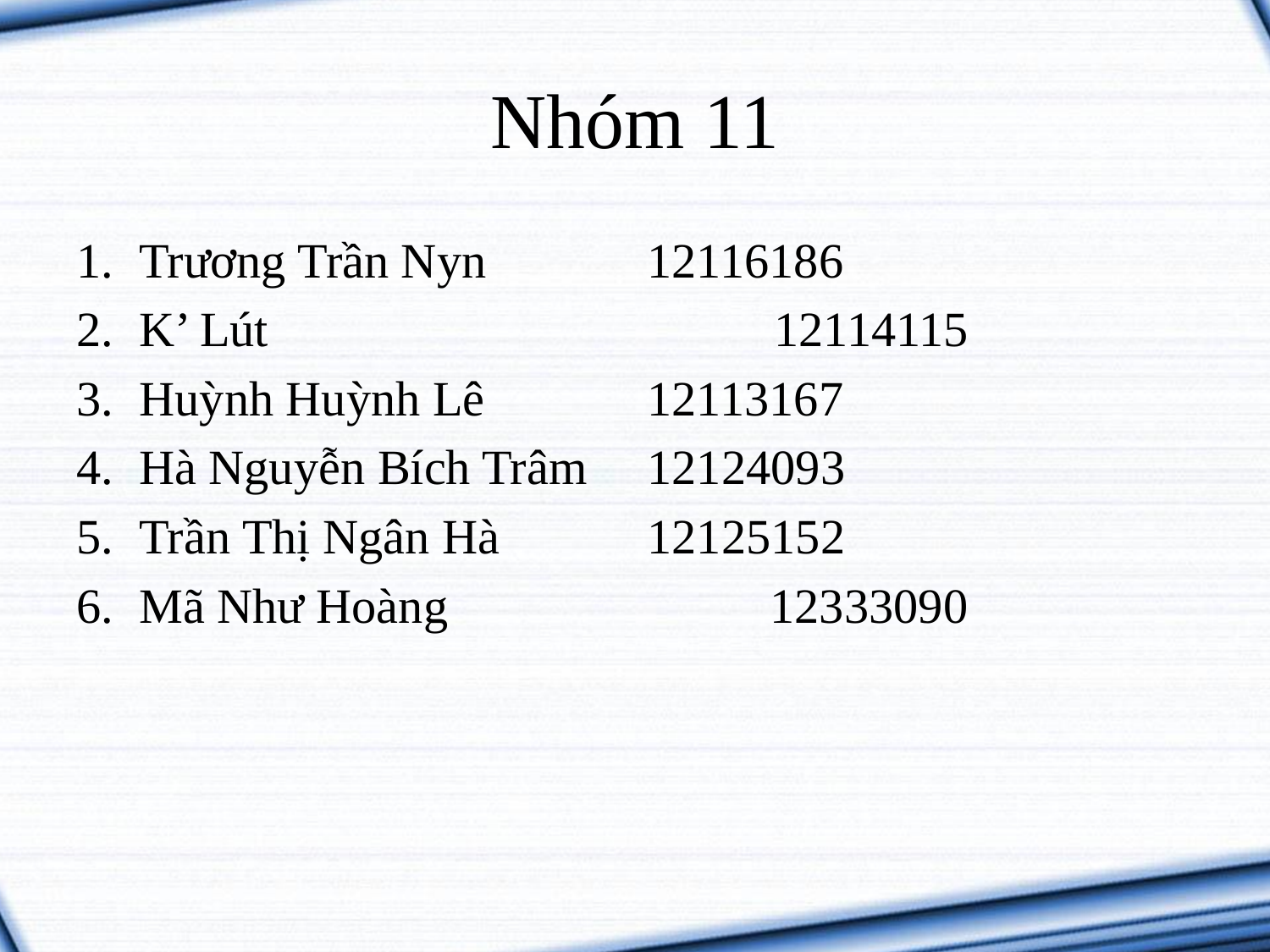

# Nhóm 11
Trương Trần Nyn		12116186
K’ Lút				12114115
Huỳnh Huỳnh Lê		12113167
Hà Nguyễn Bích Trâm	12124093
Trần Thị Ngân Hà		12125152
Mã Như Hoàng		          12333090